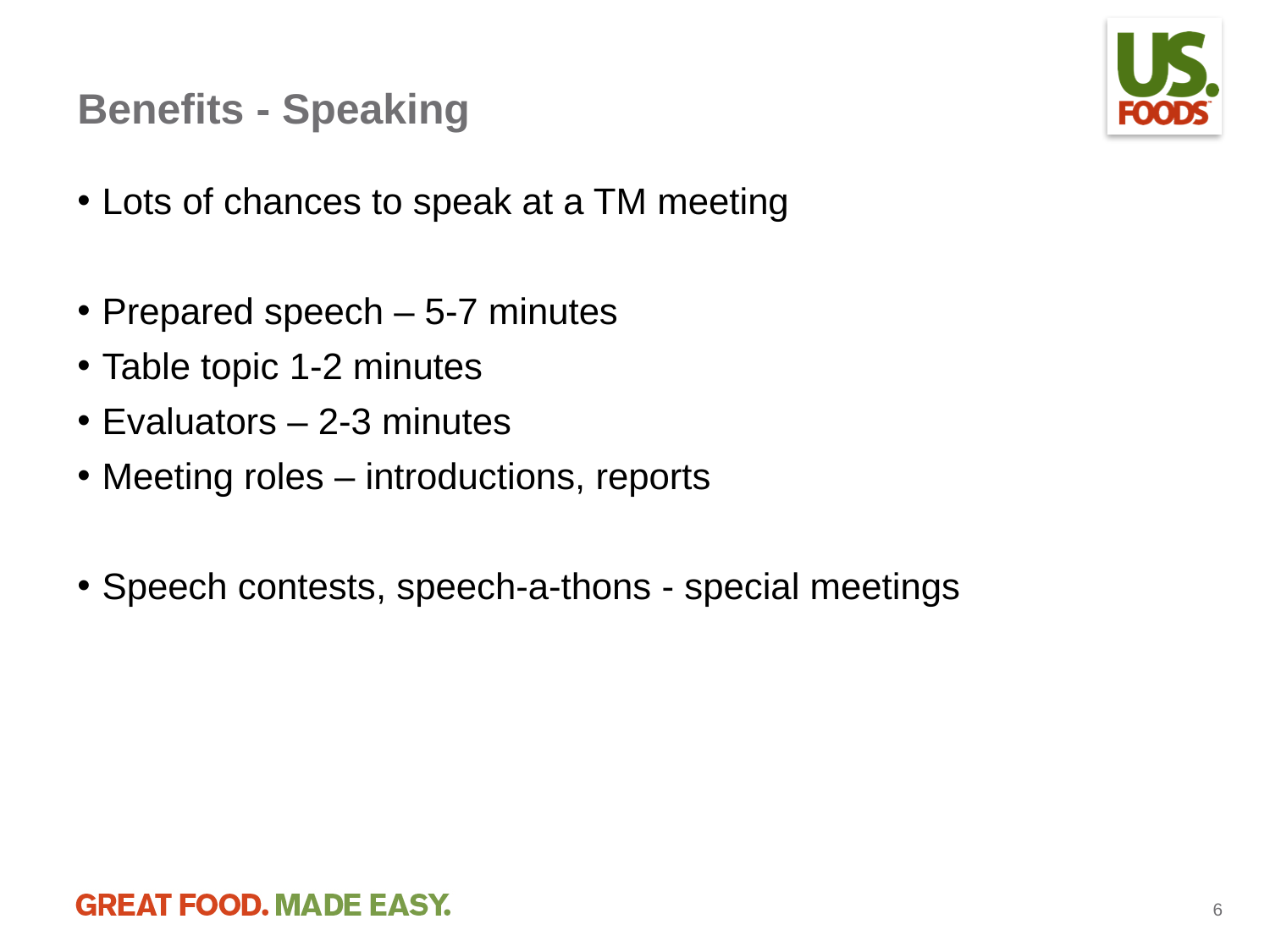

# Benefits - Speaking
Lots of chances to speak at a TM meeting

Prepared speech – 5-7 minutes
Table topic 1-2 minutes
Evaluators – 2-3 minutes
Meeting roles – introductions, reports

Speech contests, speech-a-thons - special meetings